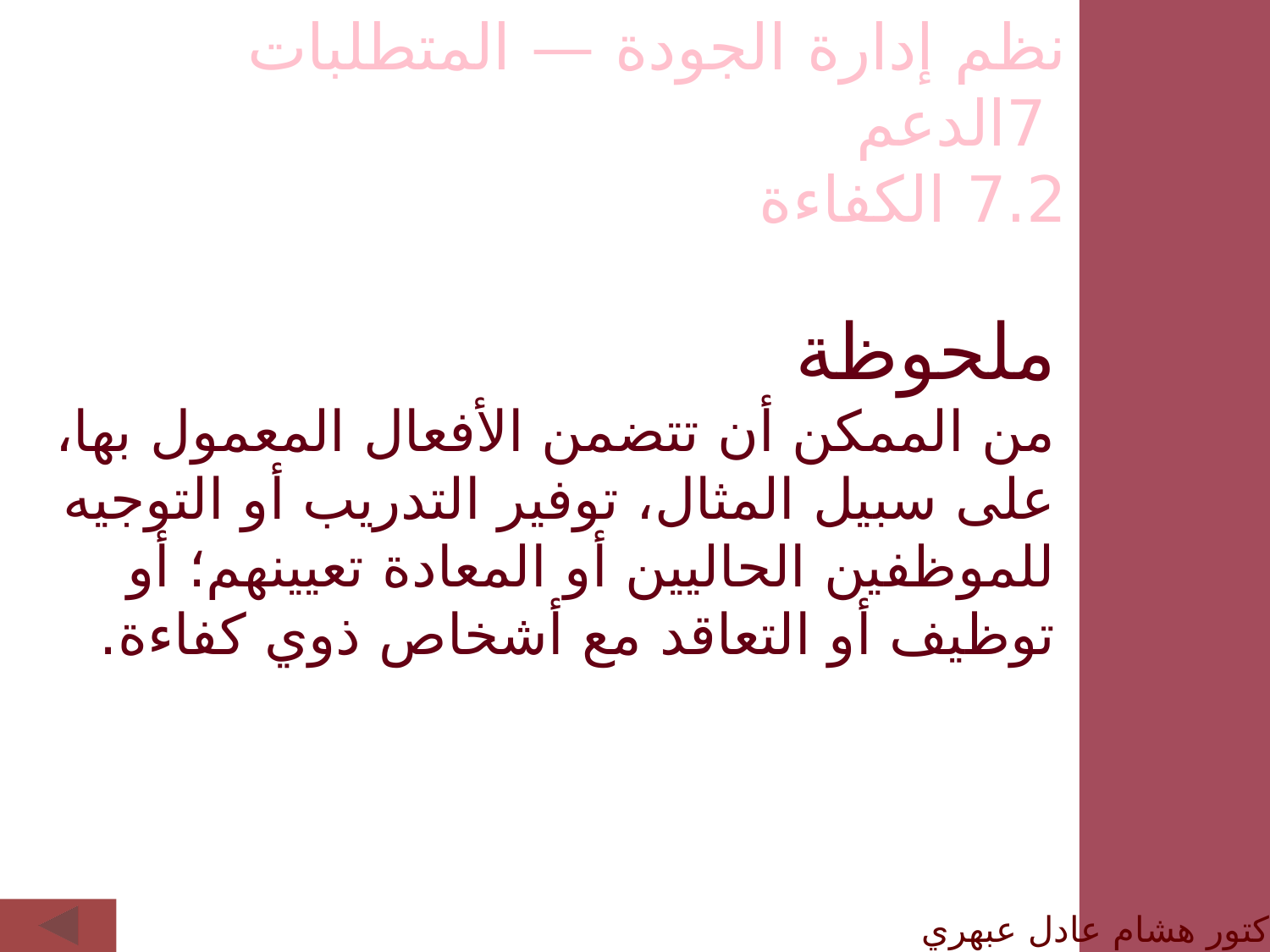

نظم إدارة الجودة — المتطلبات
 7الدعم
7.2 الكفاءة

ملحوظة
من الممكن أن تتضمن الأفعال المعمول بها، على سبيل المثال، توفير التدريب أو التوجيه للموظفين الحاليين أو المعادة تعيينهم؛ أو توظيف أو التعاقد مع أشخاص ذوي كفاءة.

الدكتور هشام عادل عبهري